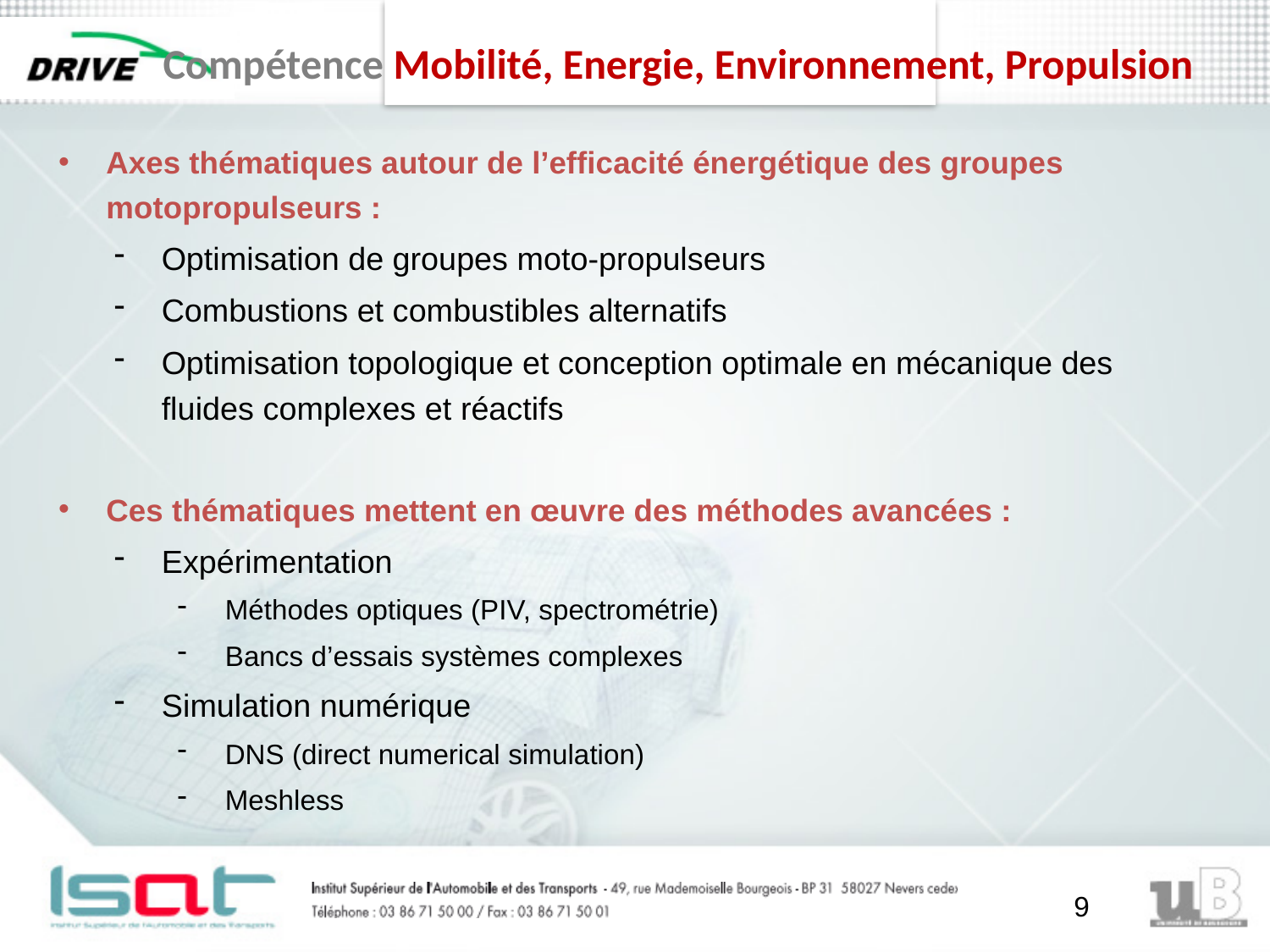

# Compétence Mobilité, Energie, Environnement, Propulsion
Axes thématiques autour de l’efficacité énergétique des groupes motopropulseurs :
Optimisation de groupes moto-propulseurs
Combustions et combustibles alternatifs
Optimisation topologique et conception optimale en mécanique des fluides complexes et réactifs

Ces thématiques mettent en œuvre des méthodes avancées :
Expérimentation
Méthodes optiques (PIV, spectrométrie)
Bancs d’essais systèmes complexes
Simulation numérique
DNS (direct numerical simulation)
Meshless